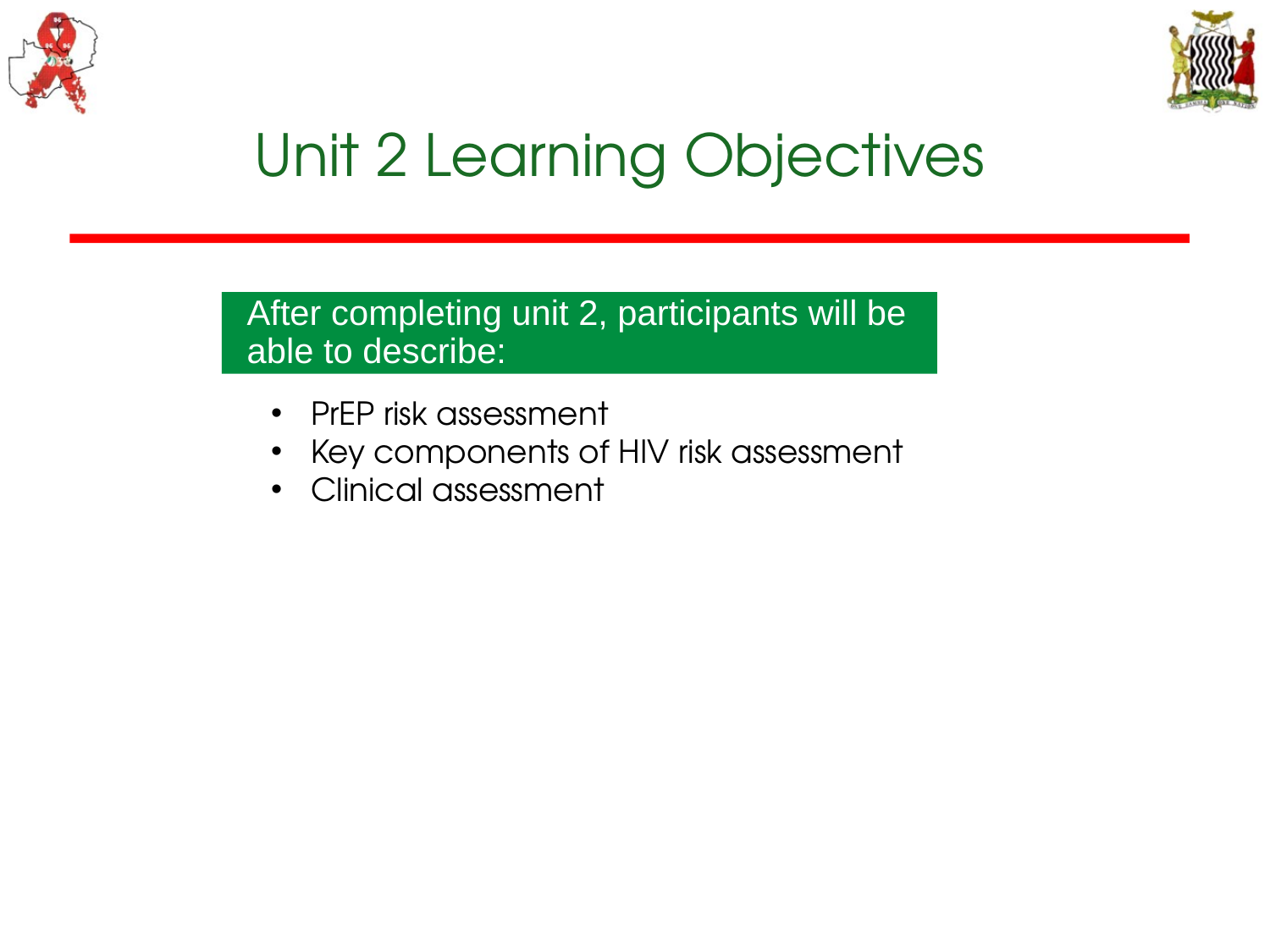

# Unit 2 Learning Objectives
After completing unit 2, participants will be able to describe:​

PrEP risk assessment
Key components of HIV risk assessment
Clinical assessment